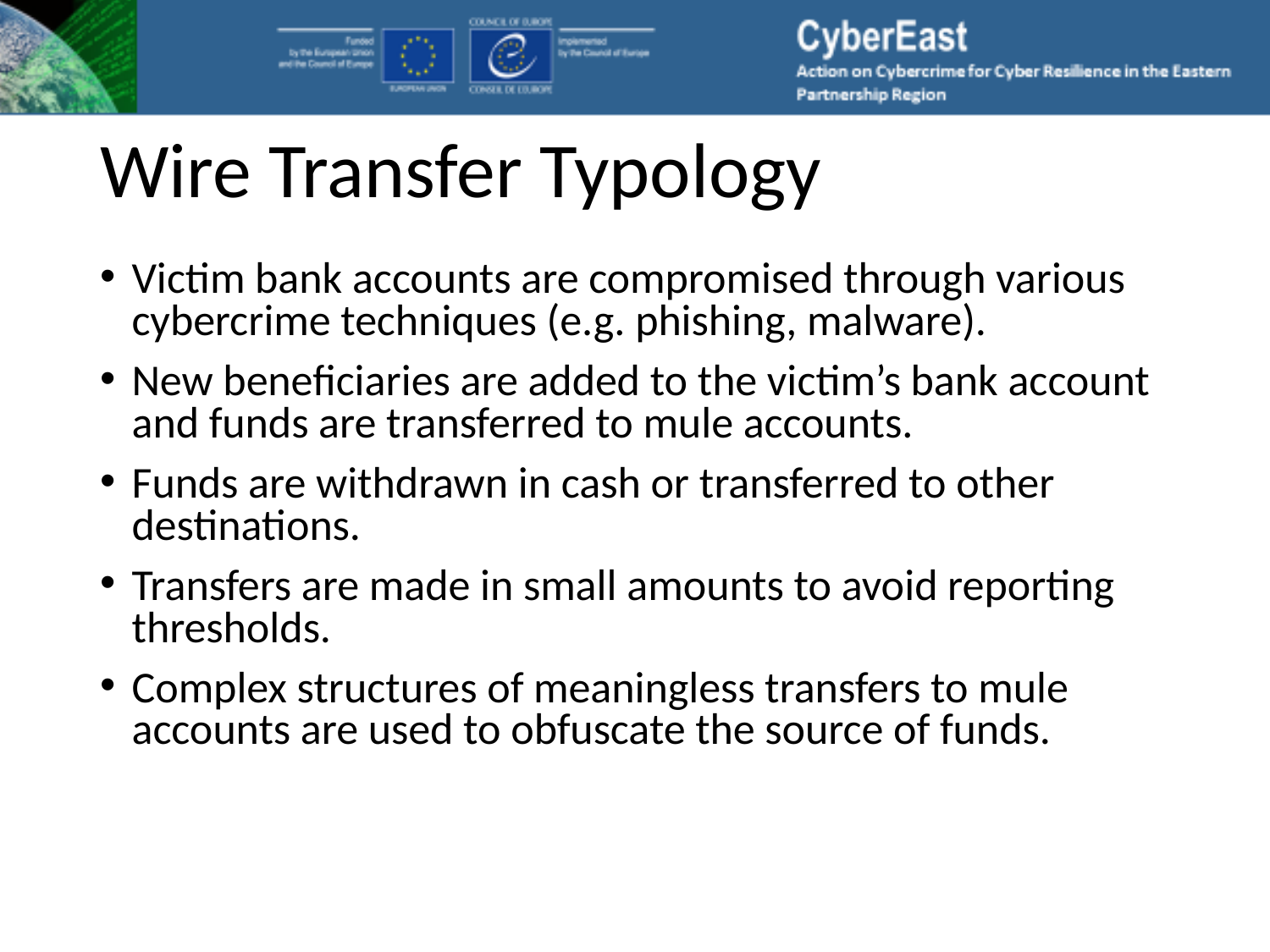

# Wire Transfer Typology
Victim bank accounts are compromised through various cybercrime techniques (e.g. phishing, malware).
New beneficiaries are added to the victim’s bank account and funds are transferred to mule accounts.
Funds are withdrawn in cash or transferred to other destinations.
Transfers are made in small amounts to avoid reporting thresholds.
Complex structures of meaningless transfers to mule accounts are used to obfuscate the source of funds.